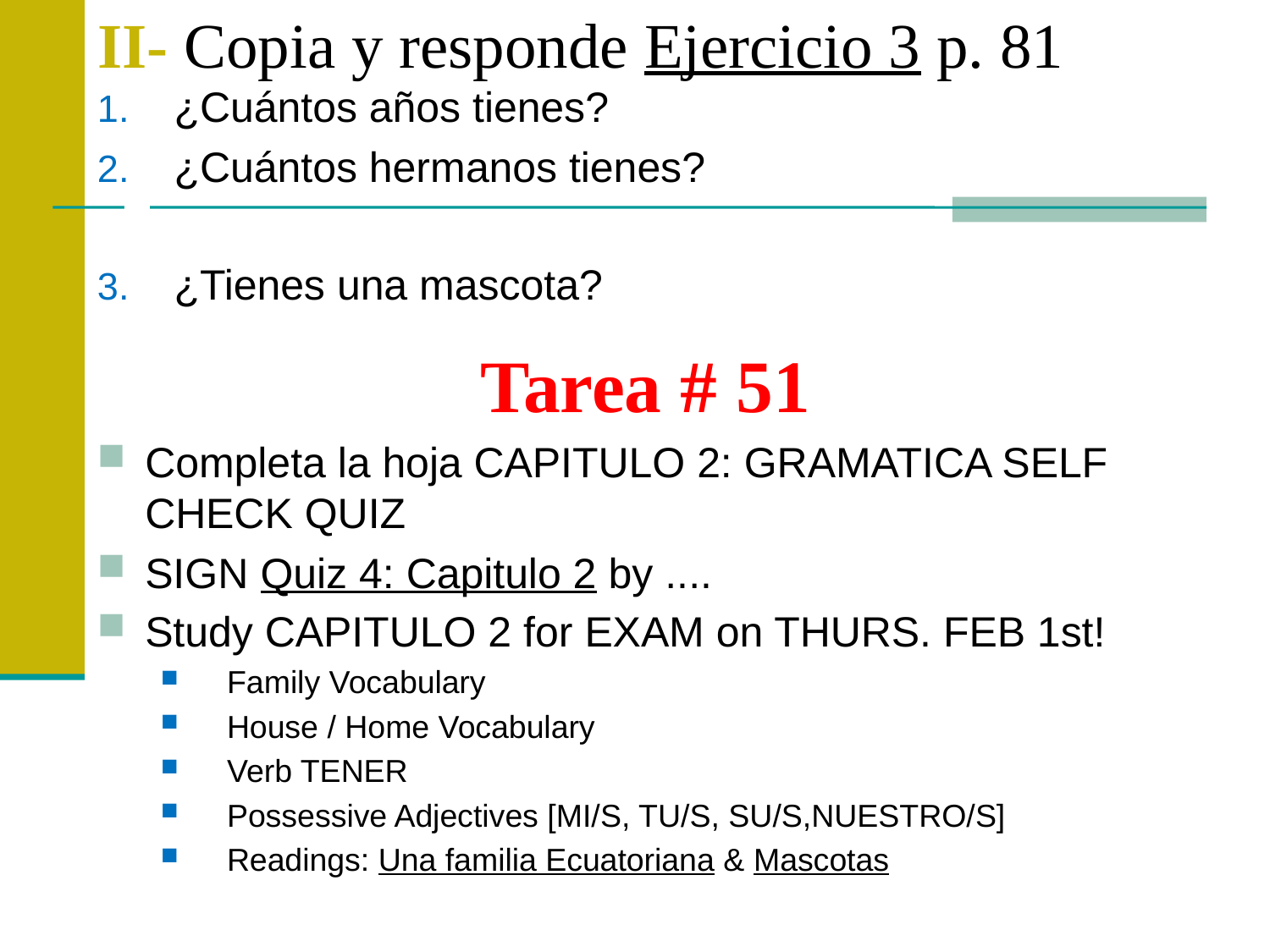

# II- Copia y responde Ejercicio 3 p. 81

¿Cuántos años tienes?
¿Cuántos hermanos tienes?

¿Tienes una mascota?

Completa la hoja CAPITULO 2: GRAMATICA SELF CHECK QUIZ
SIGN Quiz 4: Capitulo 2 by ....
Study CAPITULO 2 for EXAM on THURS. FEB 1st!
Family Vocabulary
House / Home Vocabulary
Verb TENER
Possessive Adjectives [MI/S, TU/S, SU/S,NUESTRO/S]
Readings: Una familia Ecuatoriana & Mascotas

Tarea # 51